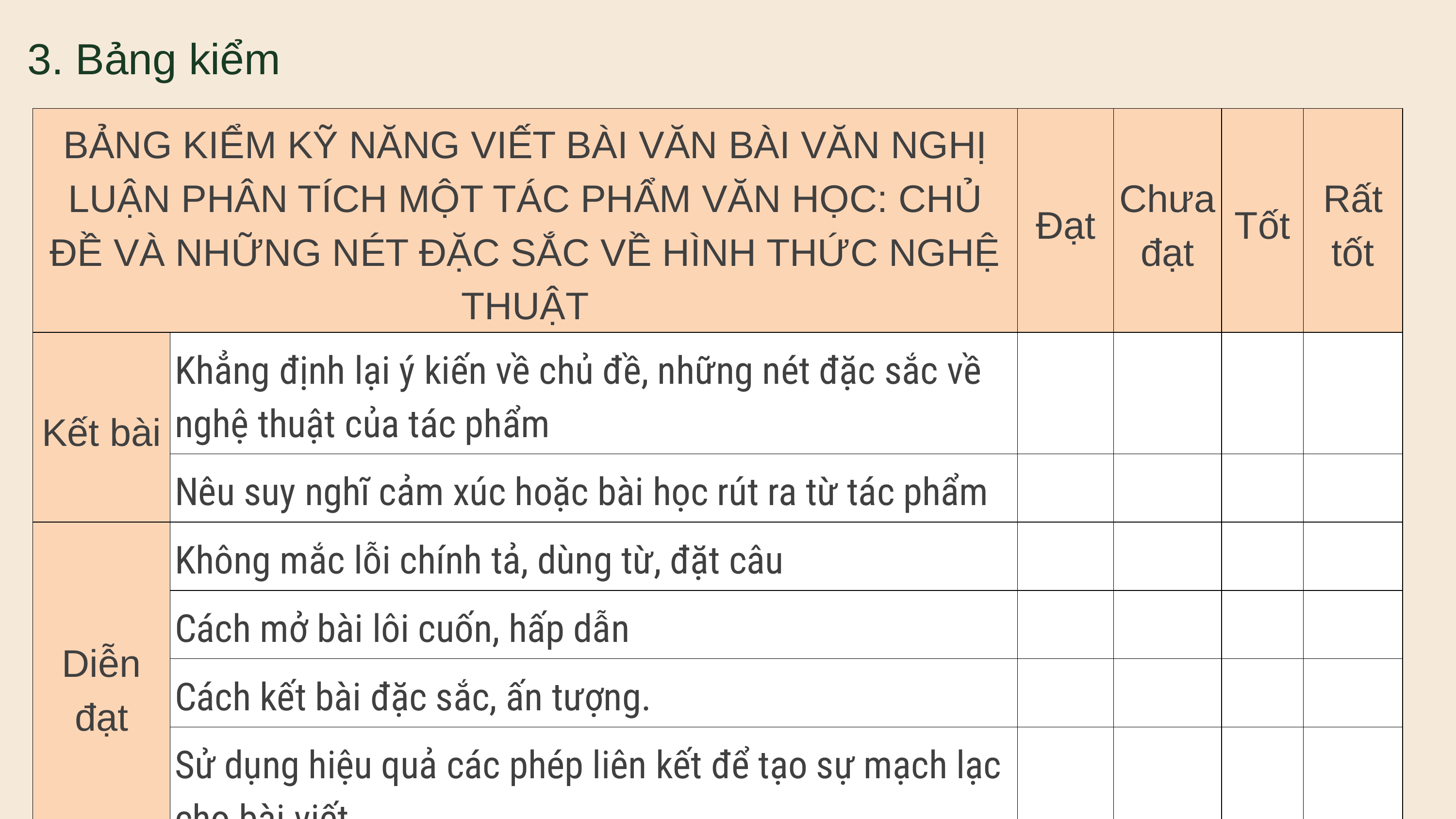

3. Bảng kiểm
| BẢNG KIỂM KỸ NĂNG VIẾT BÀI VĂN BÀI VĂN NGHỊ LUẬN PHÂN TÍCH MỘT TÁC PHẨM VĂN HỌC: CHỦ ĐỀ VÀ NHỮNG NÉT ĐẶC SẮC VỀ HÌNH THỨC NGHỆ THUẬT | BẢNG KIỂM KỸ NĂNG VIẾT BÀI VĂN BÀI VĂN NGHỊ LUẬN PHÂN TÍCH MỘT TÁC PHẨM VĂN HỌC: CHỦ ĐỀ VÀ NHỮNG NÉT ĐẶC SẮC VỀ HÌNH THỨC NGHỆ THUẬT | Đạt | Chưa đạt | Tốt | Rất tốt |
| --- | --- | --- | --- | --- | --- |
| Kết bài | Khẳng định lại ý kiến về chủ đề, những nét đặc sắc về nghệ thuật của tác phẩm |  |  |  |  |
| Kết bài | Nêu suy nghĩ cảm xúc hoặc bài học rút ra từ tác phẩm |  |  |  |  |
| Diễn đạt | Không mắc lỗi chính tả, dùng từ, đặt câu |  |  |  |  |
| Diễn đạt | Cách mở bài lôi cuốn, hấp dẫn |  |  |  |  |
| Diễn đạt | Cách kết bài đặc sắc, ấn tượng. |  |  |  |  |
| Diễn đạt | Sử dụng hiệu quả các phép liên kết để tạo sự mạch lạc cho bài viết |  |  |  |  |